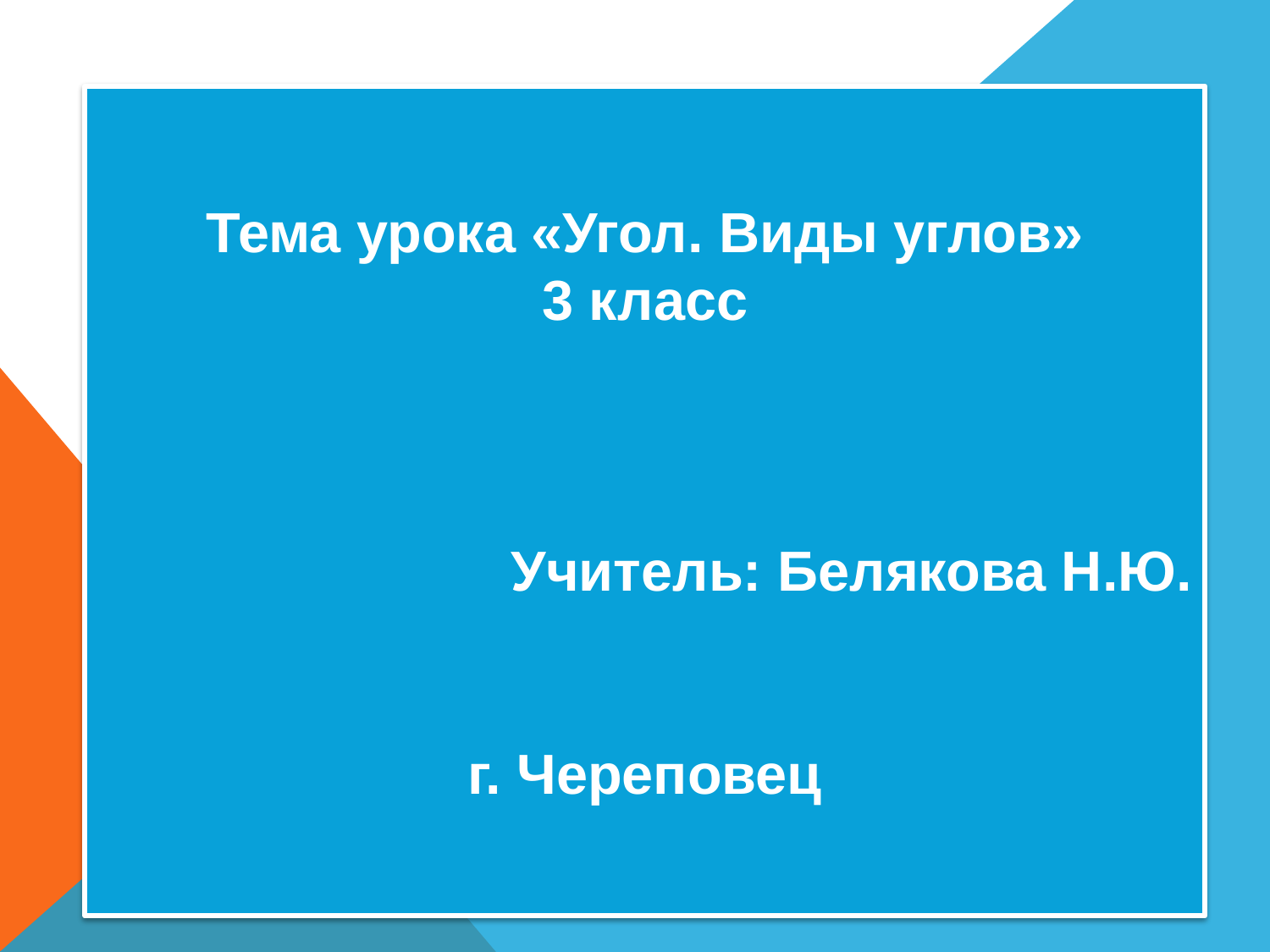

Тема урока «Угол. Виды углов»
3 класс

Учитель: Белякова Н.Ю.

г. Череповец
#